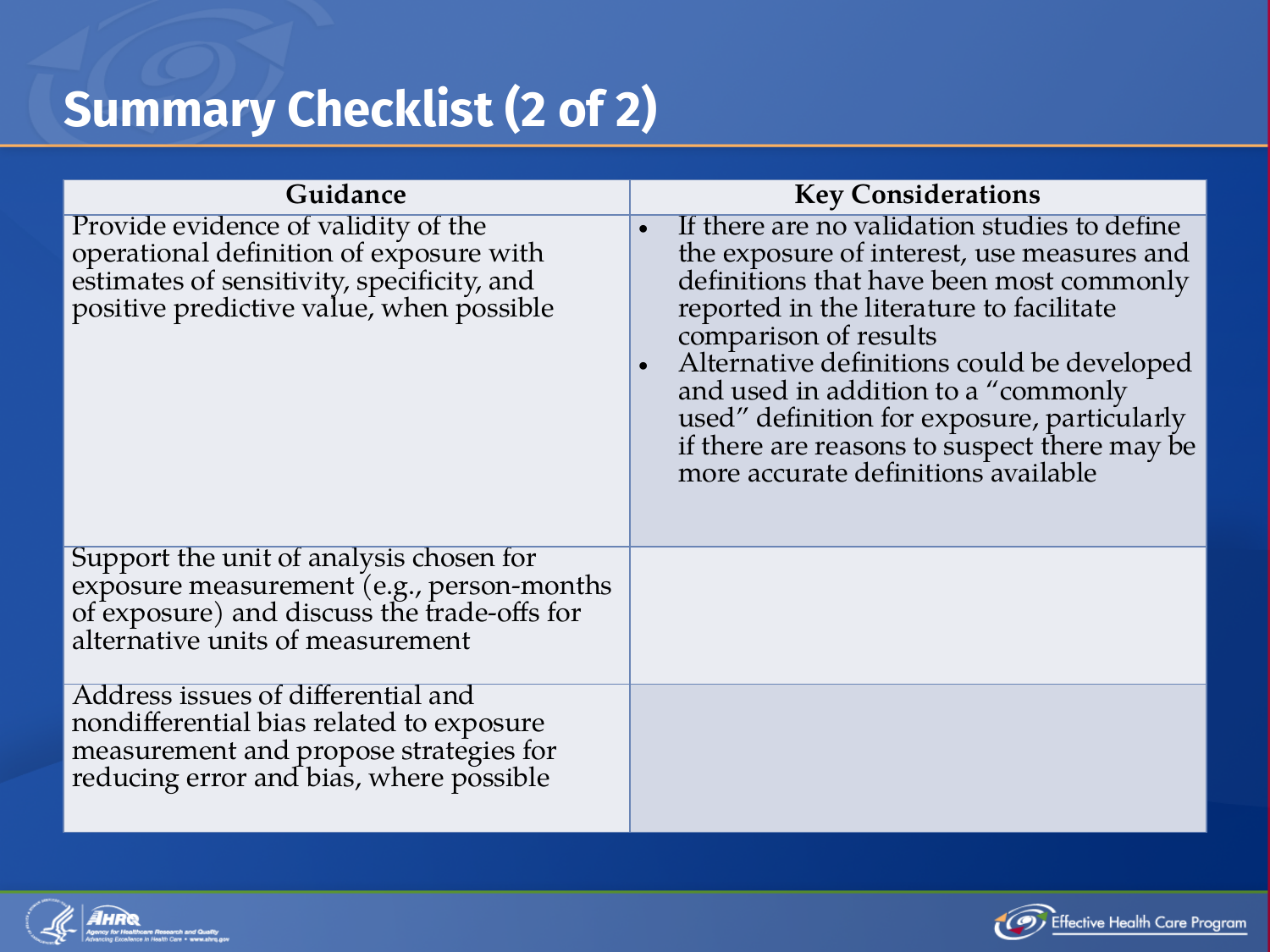

# Summary Checklist (2 of 2)
| Guidance | Key Considerations |
| --- | --- |
| Provide evidence of validity of the operational definition of exposure with estimates of sensitivity, specificity, and positive predictive value, when possible | If there are no validation studies to define the exposure of interest, use measures and definitions that have been most commonly reported in the literature to facilitate comparison of results Alternative definitions could be developed and used in addition to a “commonly used” definition for exposure, particularly if there are reasons to suspect there may be more accurate definitions available |
| Support the unit of analysis chosen for exposure measurement (e.g., person-months of exposure) and discuss the trade-offs for alternative units of measurement |  |
| Address issues of differential and nondifferential bias related to exposure measurement and propose strategies for reducing error and bias, where possible |  |